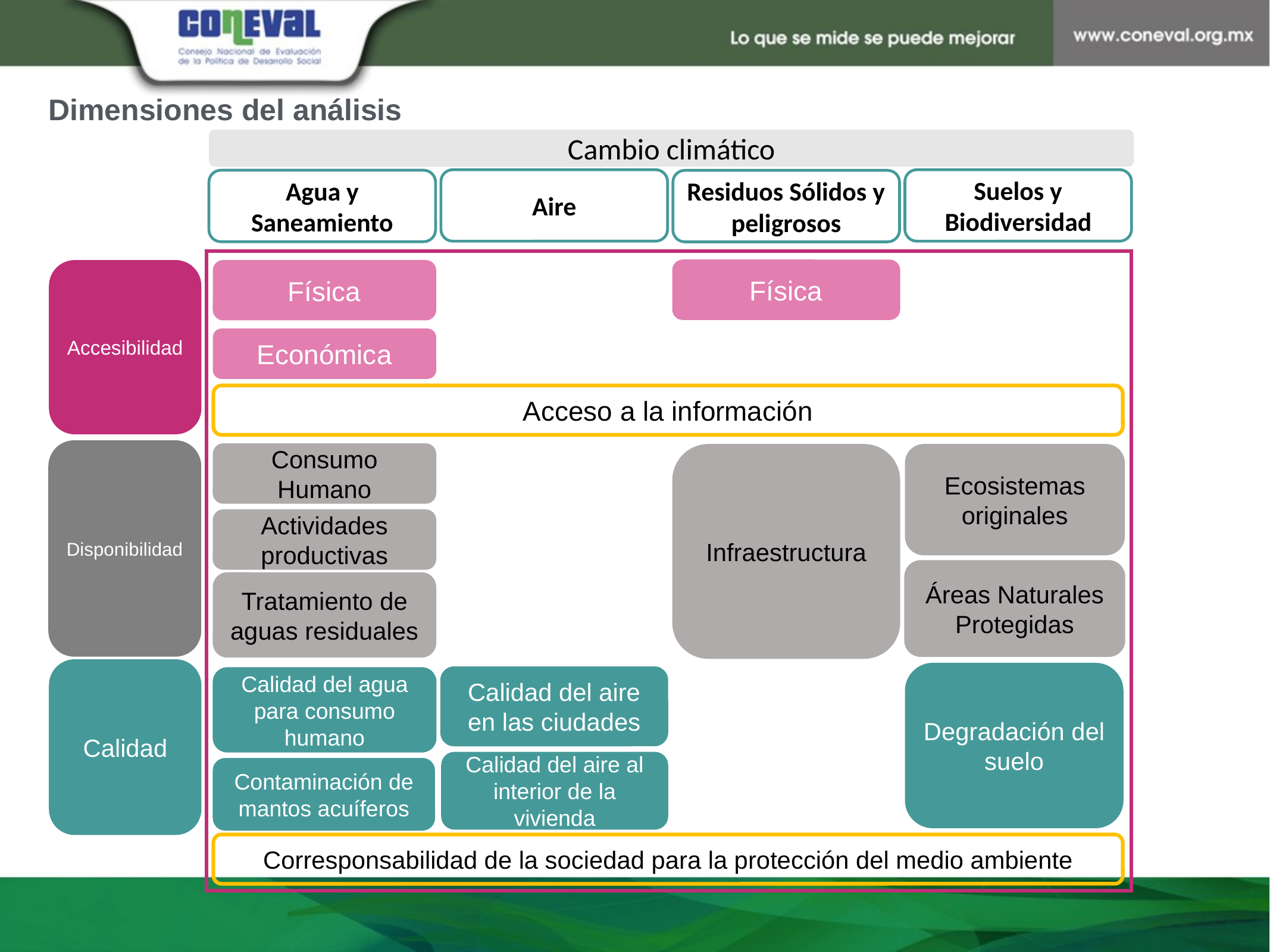

Cambio climático
Dimensiones del análisis
Aire
Suelos y Biodiversidad
Agua y Saneamiento
Residuos Sólidos y peligrosos

Accesibilidad
Física
Económica
Acceso a la información
Disponibilidad
Calidad
Calidad del aire en las ciudades
Calidad del agua para consumo humano
Física
Contaminación de mantos acuíferos
Tratamiento de aguas residuales
Calidad del aire al interior de la vivienda
Consumo Humano
Actividades productivas
Infraestructura
Ecosistemas originales
Áreas Naturales Protegidas
Degradación del suelo
Corresponsabilidad de la sociedad para la protección del medio ambiente